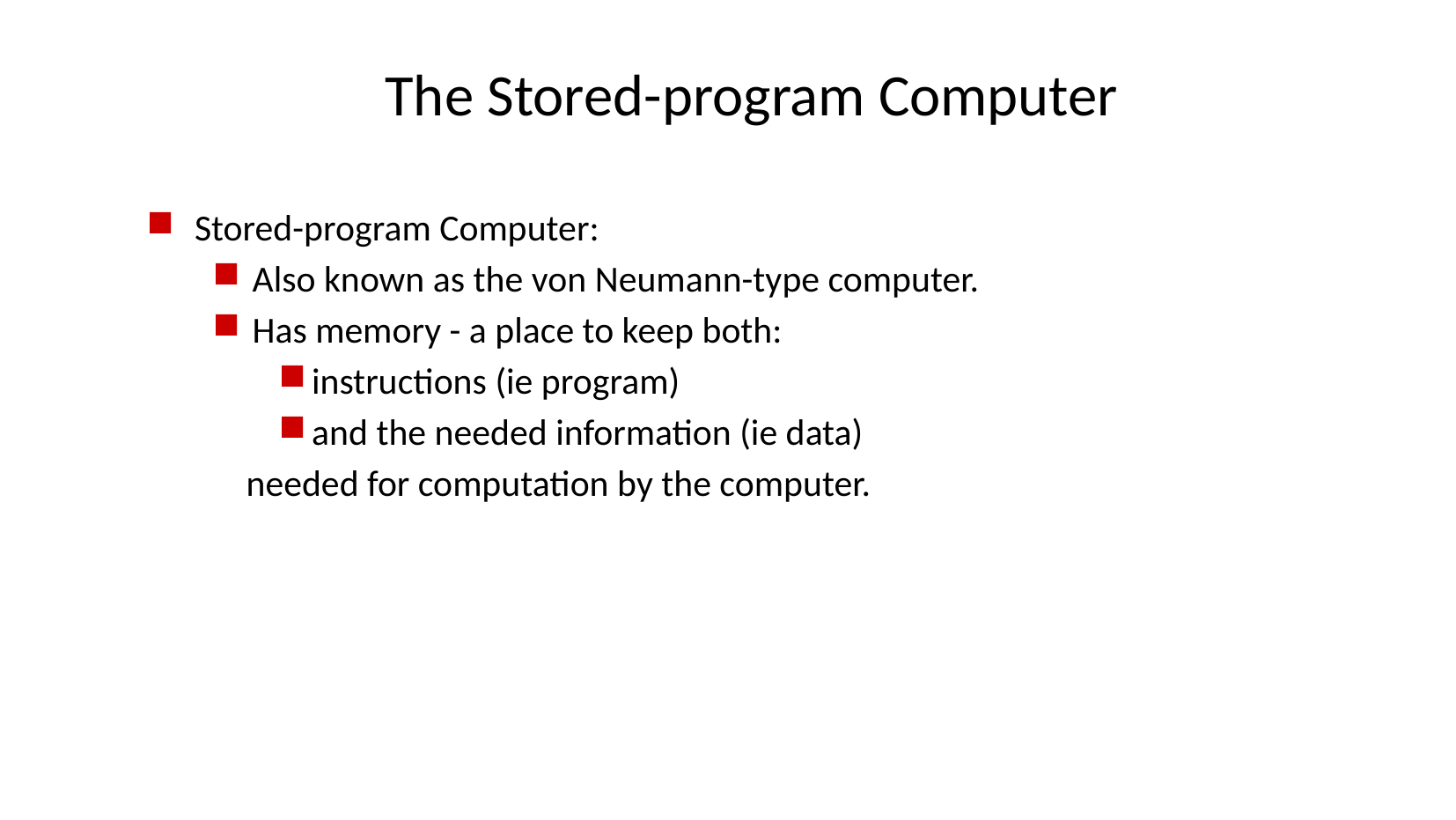

# The Stored-program Computer
Stored-program Computer:
Also known as the von Neumann-type computer.
Has memory - a place to keep both:
instructions (ie program)‏
and the needed information (ie data)‏
    needed for computation by the computer.